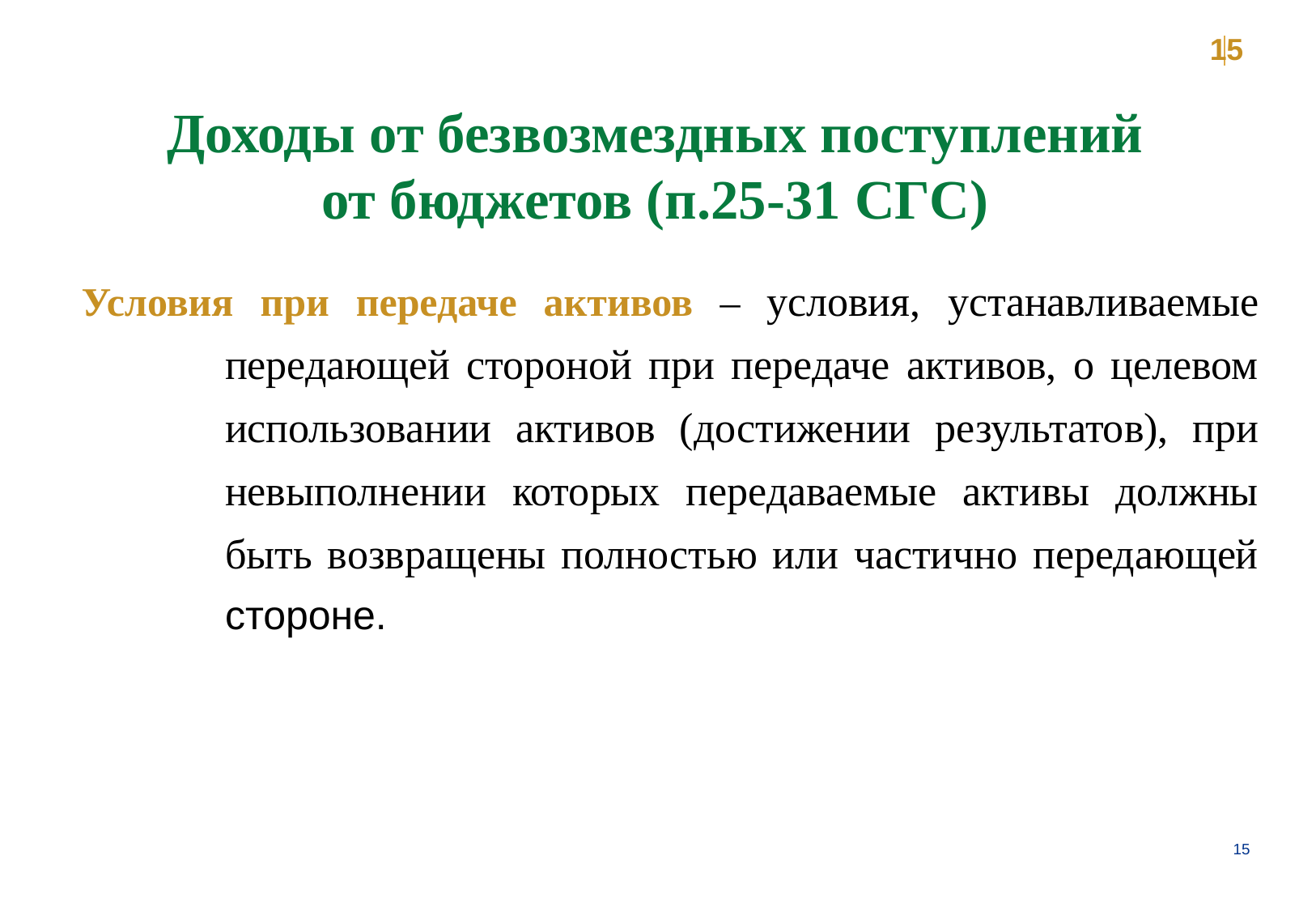

15
Доходы от безвозмездных поступлений
от бюджетов (п.25-31 СГС)
Условия при передаче активов – условия, устанавливаемые передающей стороной при передаче активов, о целевом использовании активов (достижении результатов), при невыполнении которых передаваемые активы должны быть возвращены полностью или частично передающей стороне.